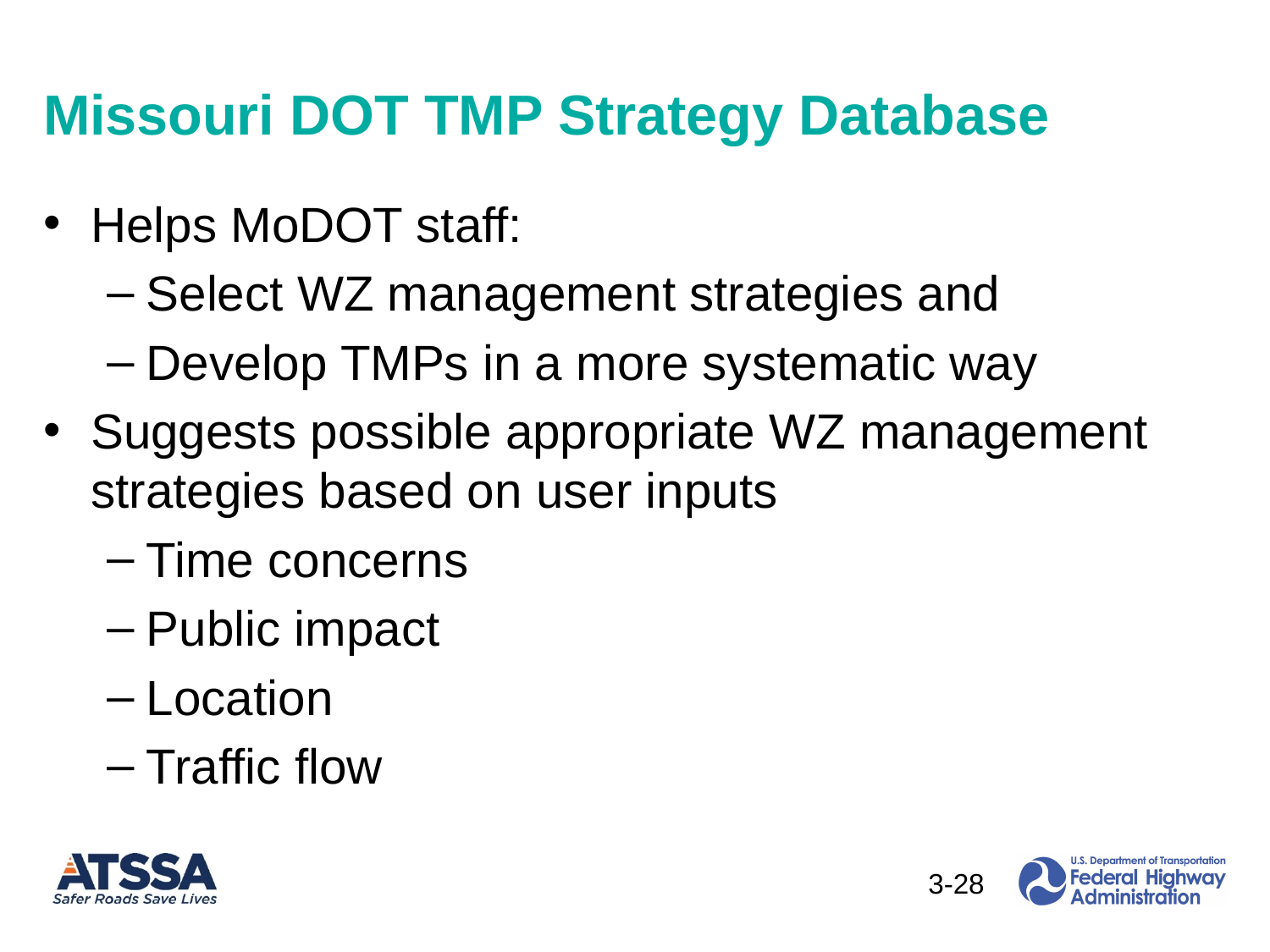

# Missouri DOT TMP Strategy Database
Helps MoDOT staff:
Select WZ management strategies and
Develop TMPs in a more systematic way
Suggests possible appropriate WZ management strategies based on user inputs
Time concerns
Public impact
Location
Traffic flow